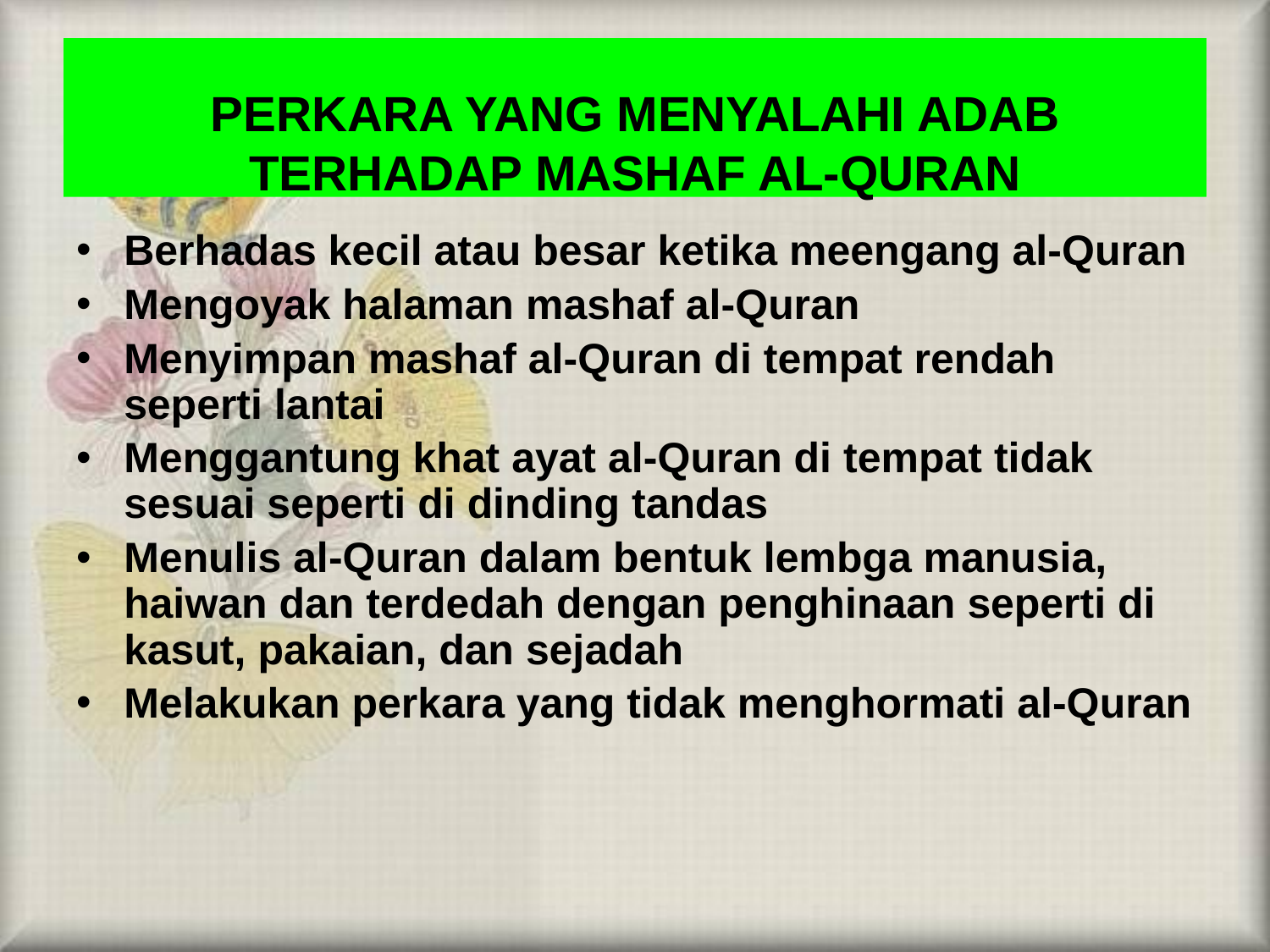

# PERKARA YANG MENYALAHI ADAB TERHADAP MASHAF AL-QURAN
Berhadas kecil atau besar ketika meengang al-Quran
Mengoyak halaman mashaf al-Quran
Menyimpan mashaf al-Quran di tempat rendah seperti lantai
Menggantung khat ayat al-Quran di tempat tidak sesuai seperti di dinding tandas
Menulis al-Quran dalam bentuk lembga manusia, haiwan dan terdedah dengan penghinaan seperti di kasut, pakaian, dan sejadah
Melakukan perkara yang tidak menghormati al-Quran